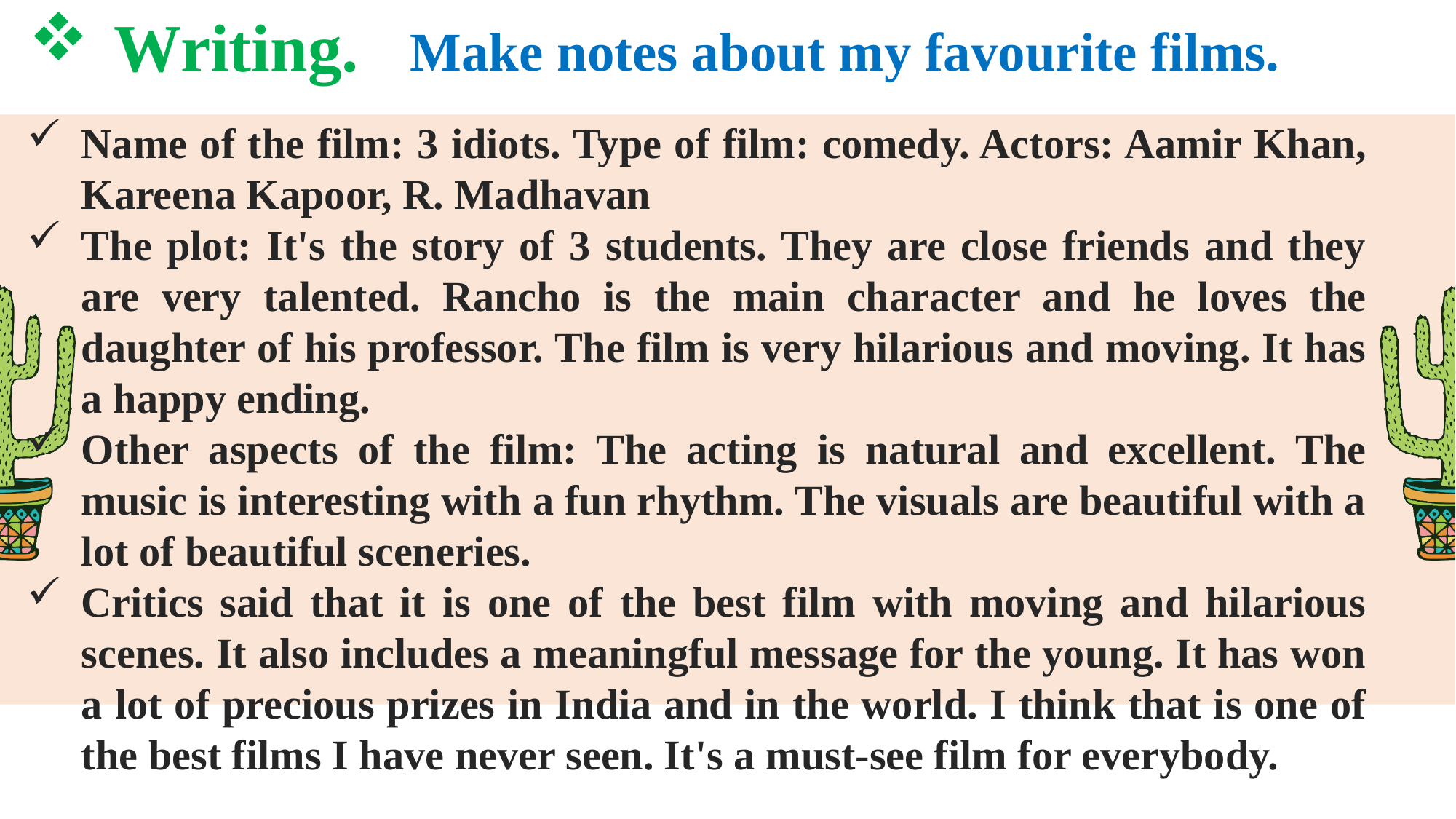

Writing.
Make notes about my favourite films.
Name of the film: 3 idiots. Type of film: comedy. Actors: Aamir Khan, Kareena Kapoor, R. Madhavan
The plot: It's the story of 3 students. They are close friends and they are very talented. Rancho is the main character and he loves the daughter of his professor. The film is very hilarious and moving. It has a happy ending.
Other aspects of the film: The acting is natural and excellent. The music is interesting with a fun rhythm. The visuals are beautiful with a lot of beautiful sceneries.
Critics said that it is one of the best film with moving and hilarious scenes. It also includes a meaningful message for the young. It has won a lot of precious prizes in India and in the world. I think that is one of the best films I have never seen. It's a must-see film for everybody.